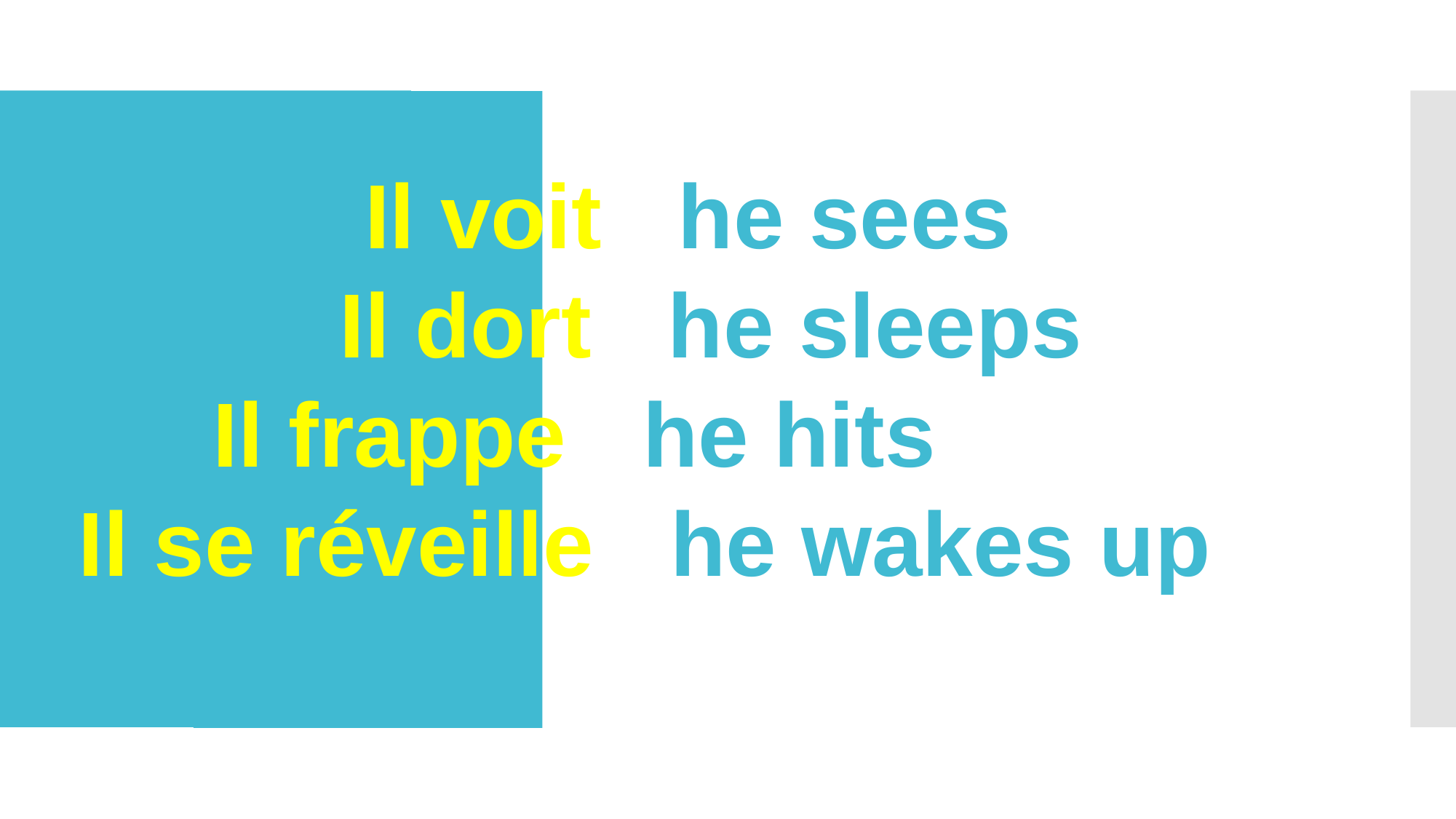

Il voit   he sees
	      Il dort   he sleeps
	 Il frappe   he hits
Il se réveille   he wakes up